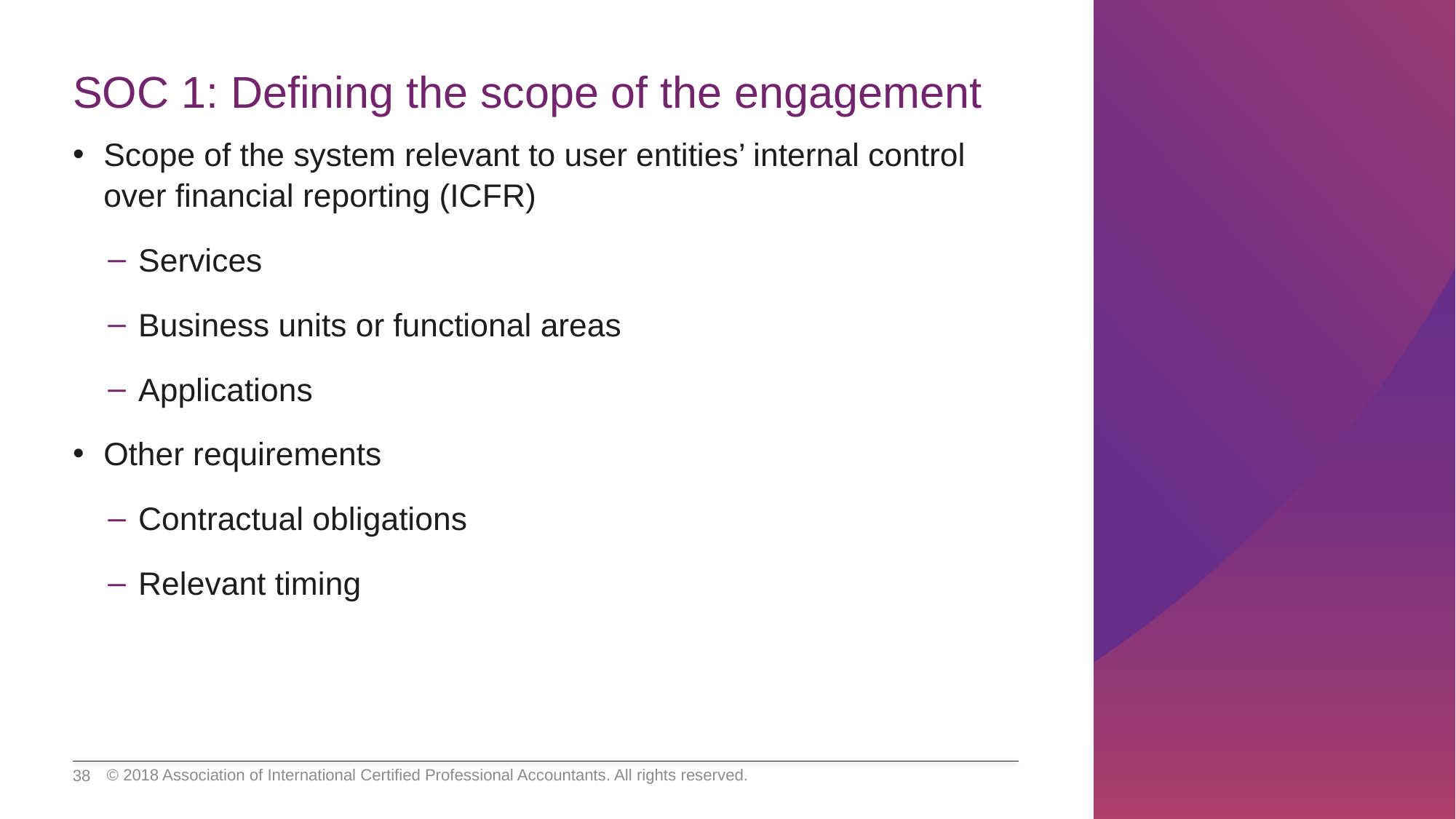

# SOC 1: Defining the scope of the engagement
Scope of the system relevant to user entities’ internal control over financial reporting (ICFR)
Services
Business units or functional areas
Applications
Other requirements
Contractual obligations
Relevant timing

© 2018 Association of International Certified Professional Accountants. All rights reserved.
38